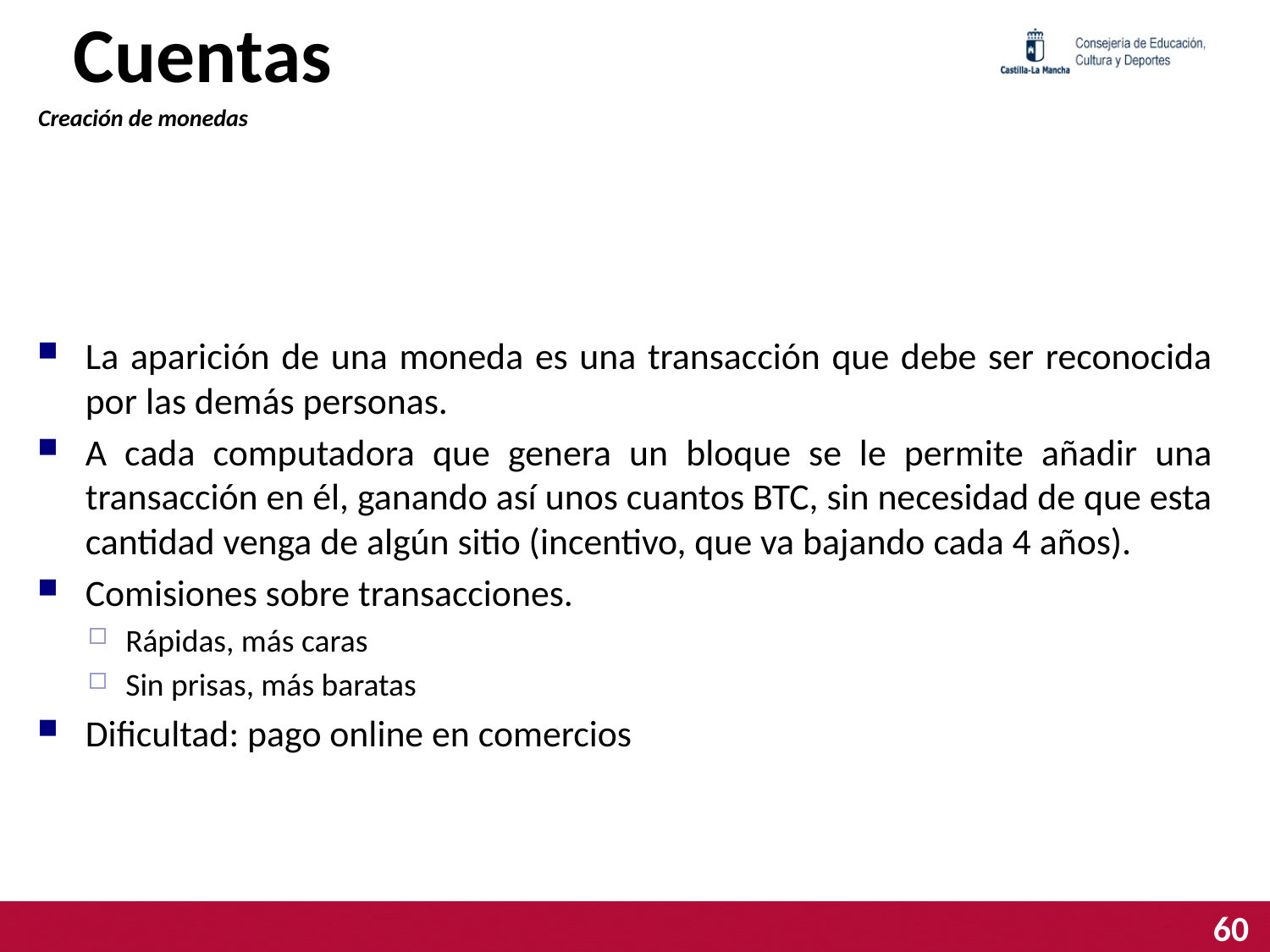

# Cuentas
Creación de monedas
La aparición de una moneda es una transacción que debe ser reconocida por las demás personas.
A cada computadora que genera un bloque se le permite añadir una transacción en él, ganando así unos cuantos BTC, sin necesidad de que esta cantidad venga de algún sitio (incentivo, que va bajando cada 4 años).
Comisiones sobre transacciones.
Rápidas, más caras
Sin prisas, más baratas
Dificultad: pago online en comercios